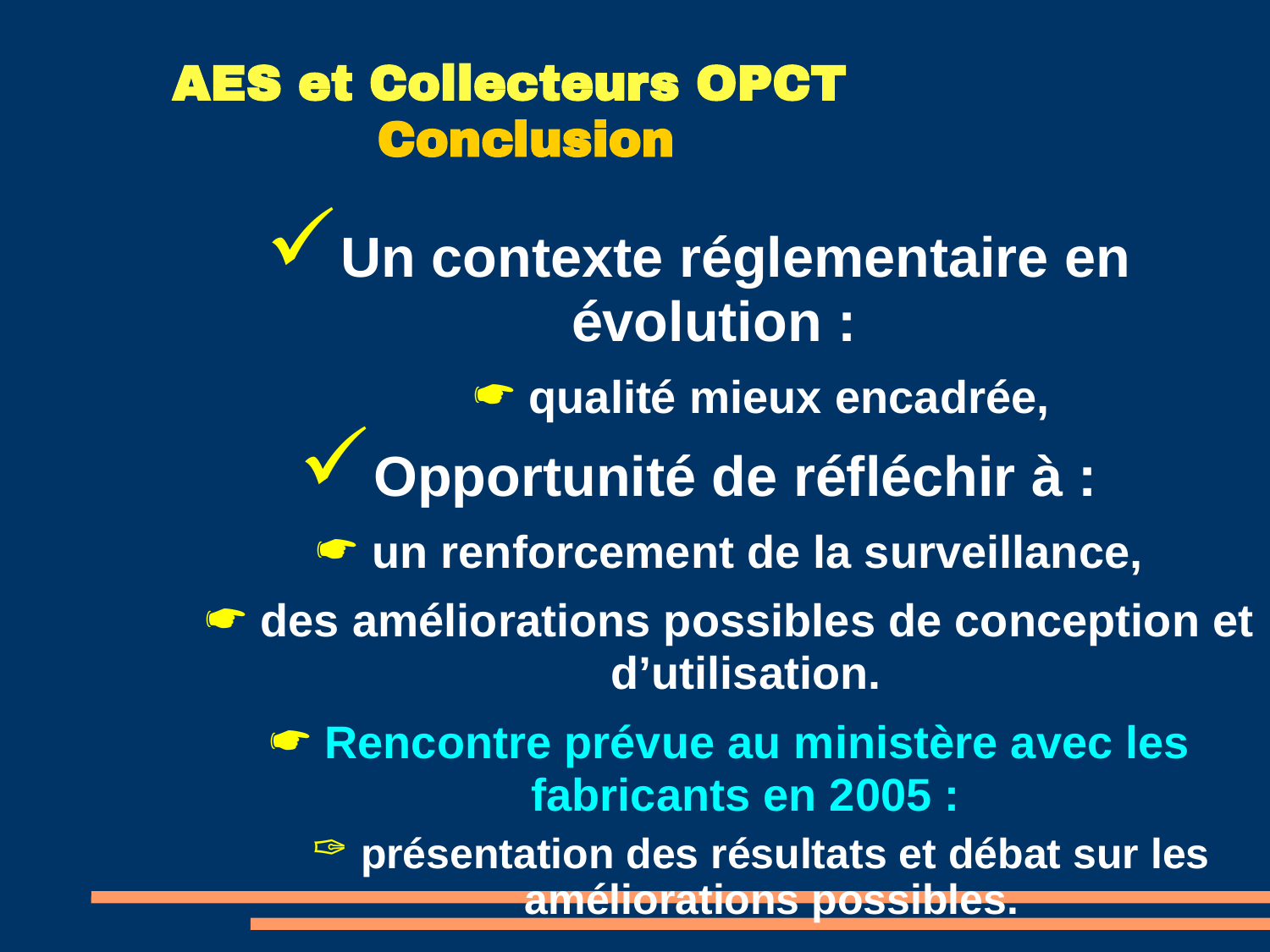

AES et Collecteurs OPCT
 Conclusion
Un contexte réglementaire en évolution :
 qualité mieux encadrée,
Opportunité de réfléchir à :
 un renforcement de la surveillance,
 des améliorations possibles de conception et d’utilisation.
 Rencontre prévue au ministère avec les fabricants en 2005 :
 présentation des résultats et débat sur les améliorations possibles.